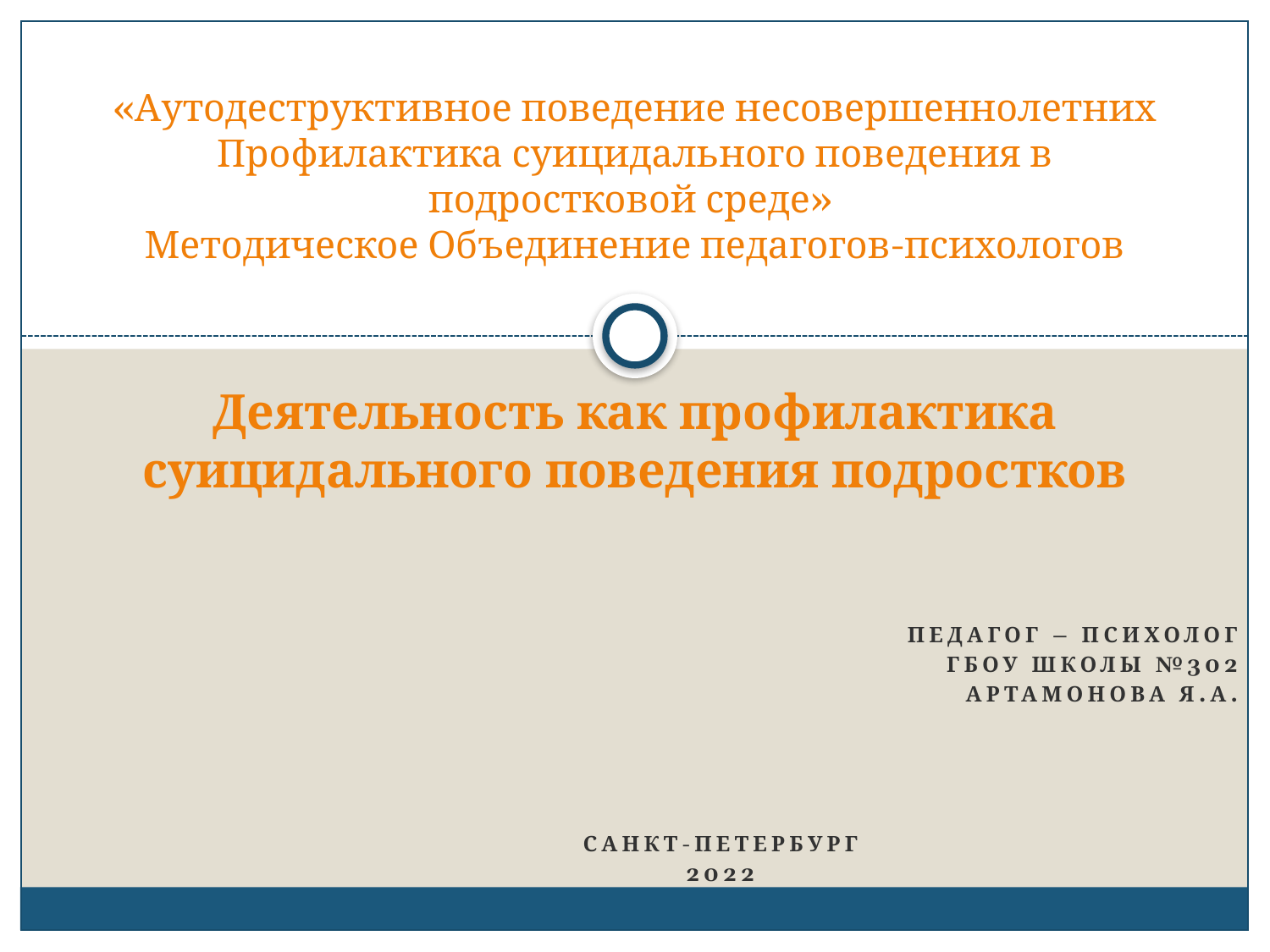

# «Аутодеструктивное поведение несовершеннолетних Профилактика суицидального поведения в подростковой среде» Методическое Объединение педагогов-психологов Деятельность как профилактика суицидального поведения подростков
Педагог – психолог
ГБОУ школы №302
Артамонова Я.А.

Санкт-Петербург
2022